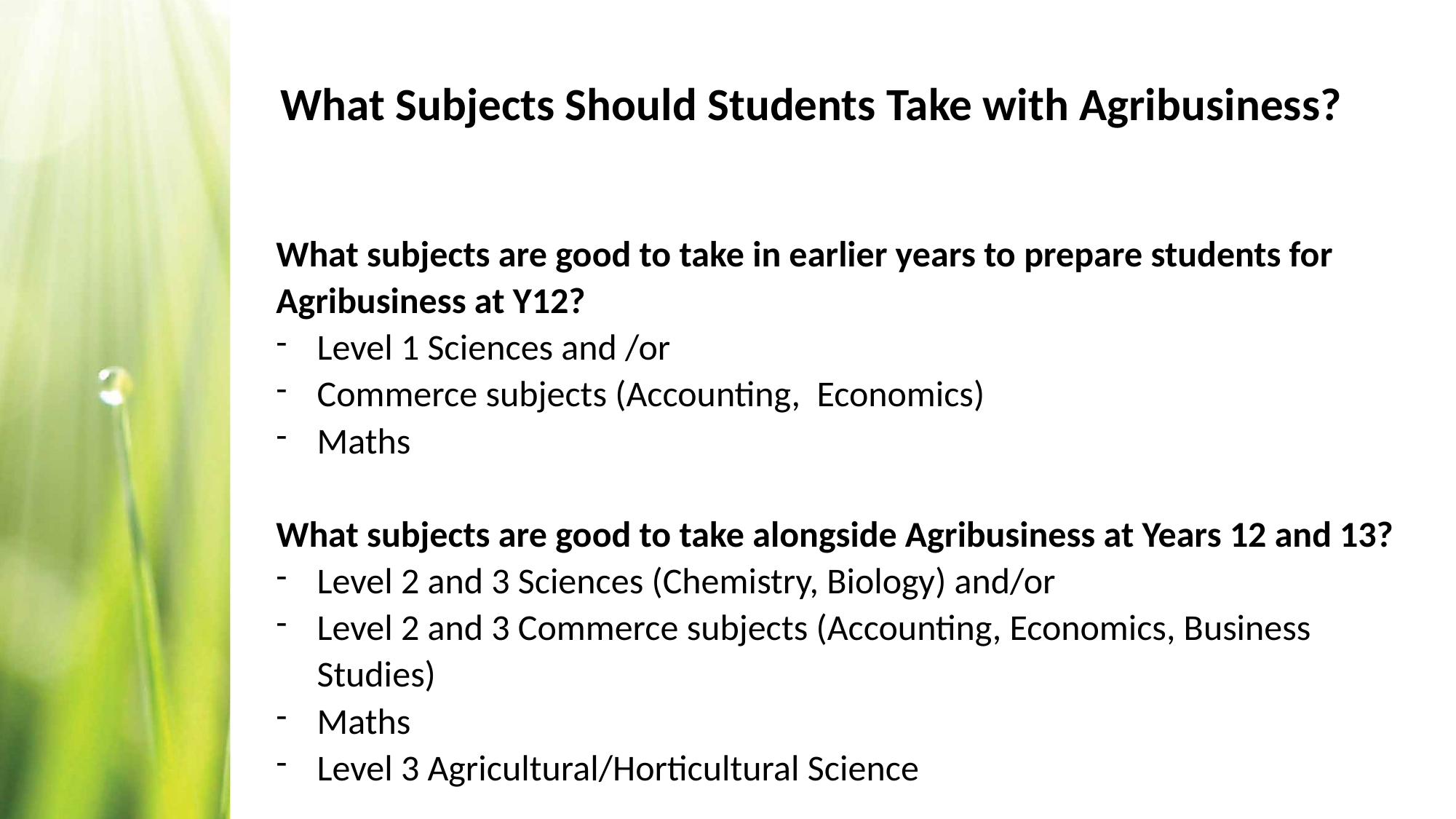

# What Subjects Should Students Take with Agribusiness?
What subjects are good to take in earlier years to prepare students for Agribusiness at Y12?
Level 1 Sciences and /or
Commerce subjects (Accounting,  Economics)
Maths

What subjects are good to take alongside Agribusiness at Years 12 and 13?
Level 2 and 3 Sciences (Chemistry, Biology) and/or
Level 2 and 3 Commerce subjects (Accounting, Economics, Business Studies)
Maths
Level 3 Agricultural/Horticultural Science